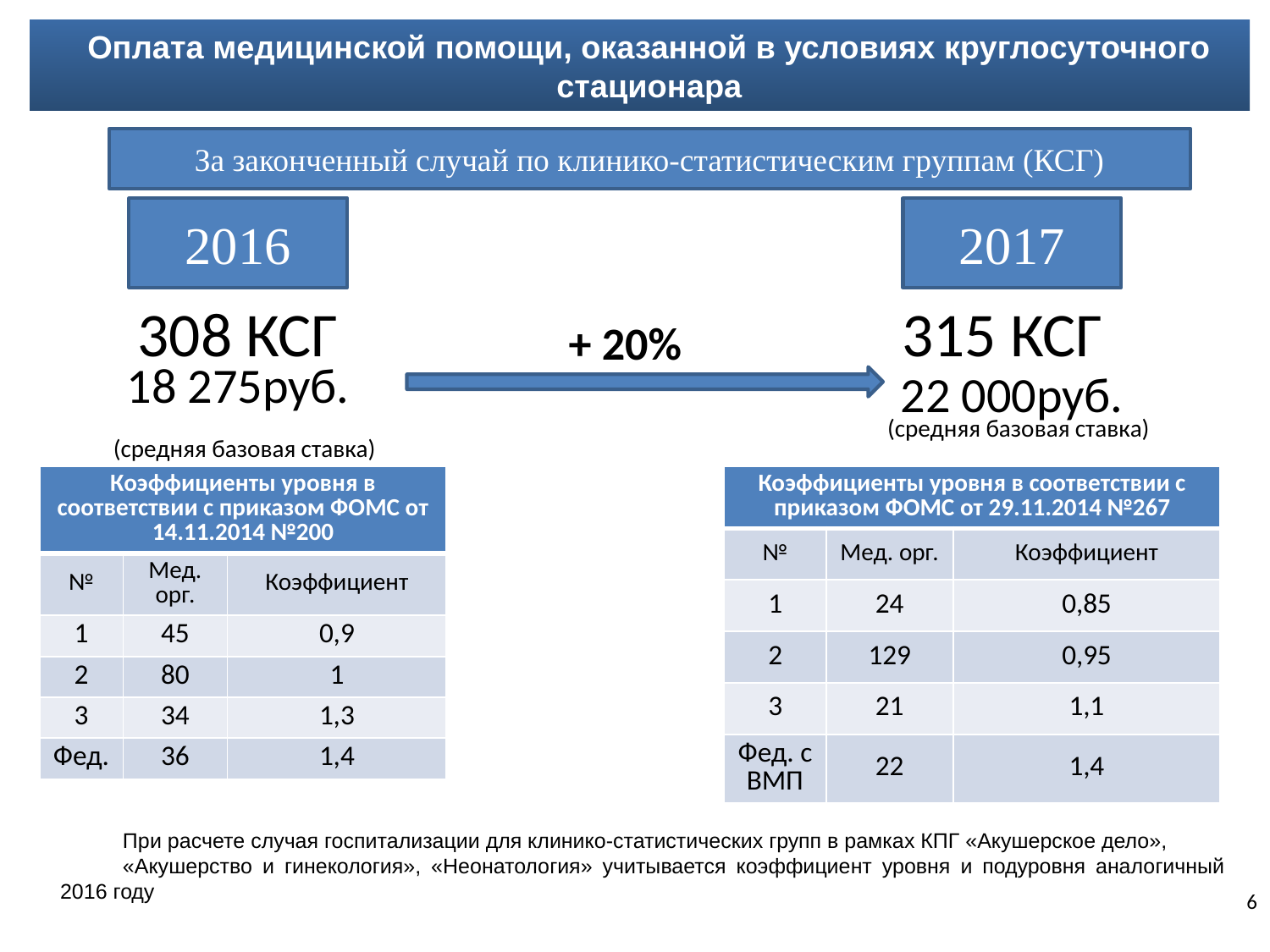

Оплата медицинской помощи, оказанной в условиях круглосуточного стационара
За законченный случай по клинико-статистическим группам (КСГ)
2016
2017
308 КСГ
315 КСГ
 + 20%
18 275руб.
22 000руб.

(средняя базовая ставка)
(средняя базовая ставка)
| Коэффициенты уровня в соответствии с приказом ФОМС от 14.11.2014 №200 |  |  |
| --- | --- | --- |
| № | Мед. орг. | Коэффициент |
| 1 | 45 | 0,9 |
| 2 | 80 | 1 |
| 3 | 34 | 1,3 |
| Фед. | 36 | 1,4 |
| Коэффициенты уровня в соответствии с приказом ФОМС от 29.11.2014 №267 |  |  |
| --- | --- | --- |
| № | Мед. орг. | Коэффициент |
| 1 | 24 | 0,85 |
| 2 | 129 | 0,95 |
| 3 | 21 | 1,1 |
| Фед. с ВМП | 22 | 1,4 |
При расчете случая госпитализации для клинико-статистических групп в рамках КПГ «Акушерское дело»,
«Акушерство и гинекология», «Неонатология» учитывается коэффициент уровня и подуровня аналогичный 2016 году
6